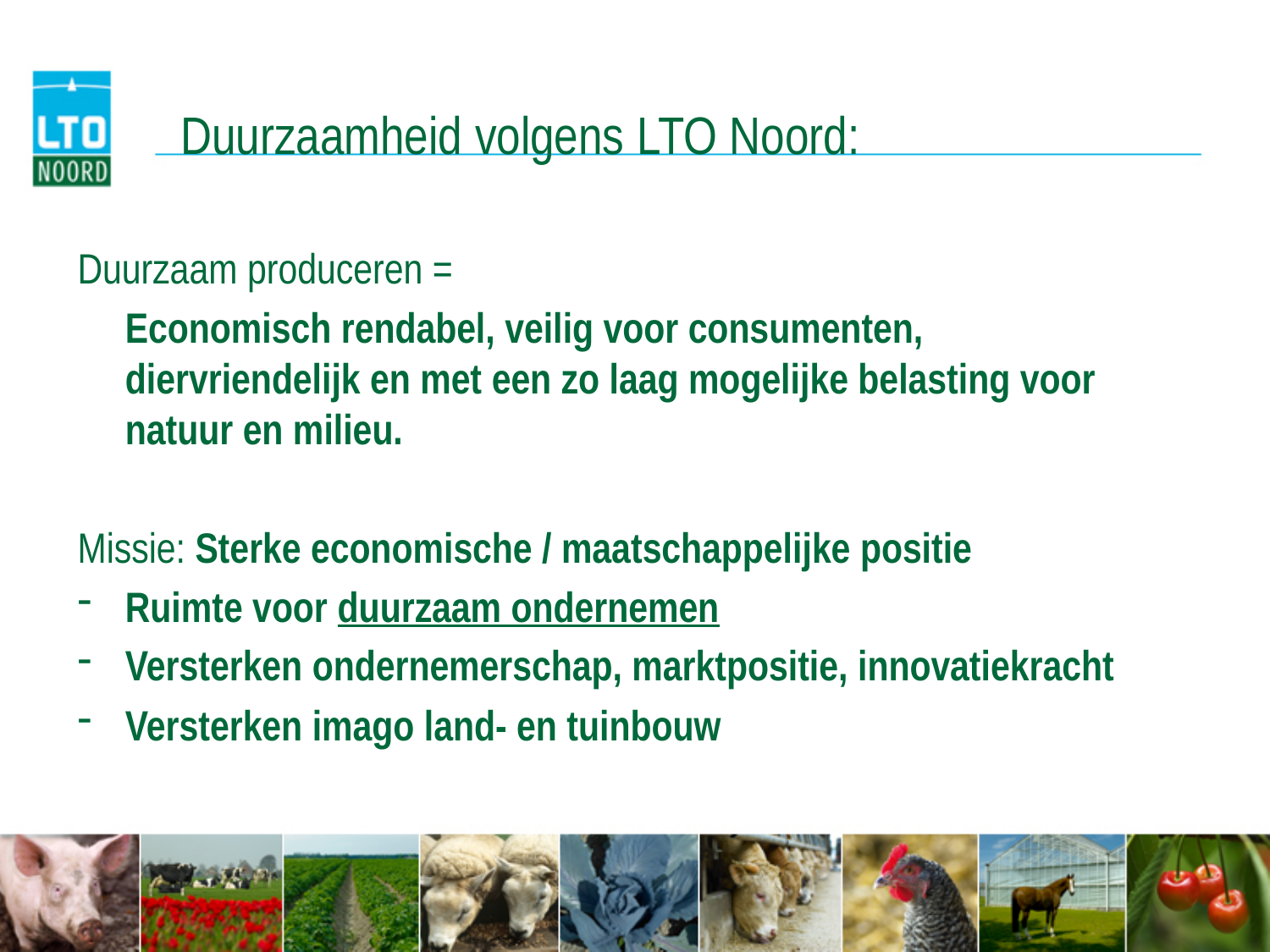

# Duurzaamheid volgens LTO Noord:
Duurzaam produceren =
	Economisch rendabel, veilig voor consumenten, diervriendelijk en met een zo laag mogelijke belasting voor natuur en milieu.

Missie: Sterke economische / maatschappelijke positie
Ruimte voor duurzaam ondernemen
Versterken ondernemerschap, marktpositie, innovatiekracht
Versterken imago land- en tuinbouw